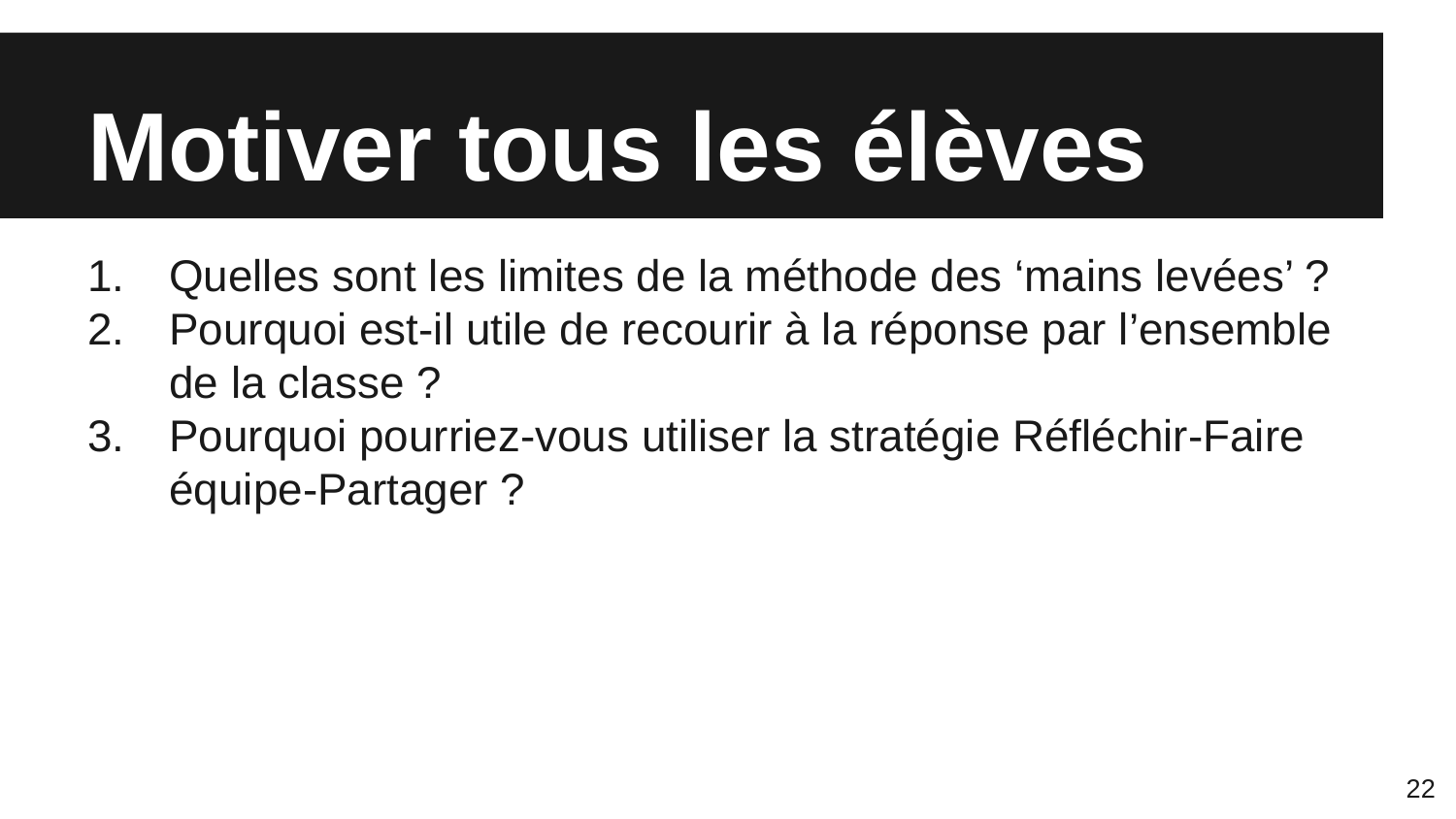

# Motiver tous les élèves
Quelles sont les limites de la méthode des ‘mains levées’ ?
Pourquoi est-il utile de recourir à la réponse par l’ensemble de la classe ?
Pourquoi pourriez-vous utiliser la stratégie Réfléchir-Faire équipe-Partager ?
22